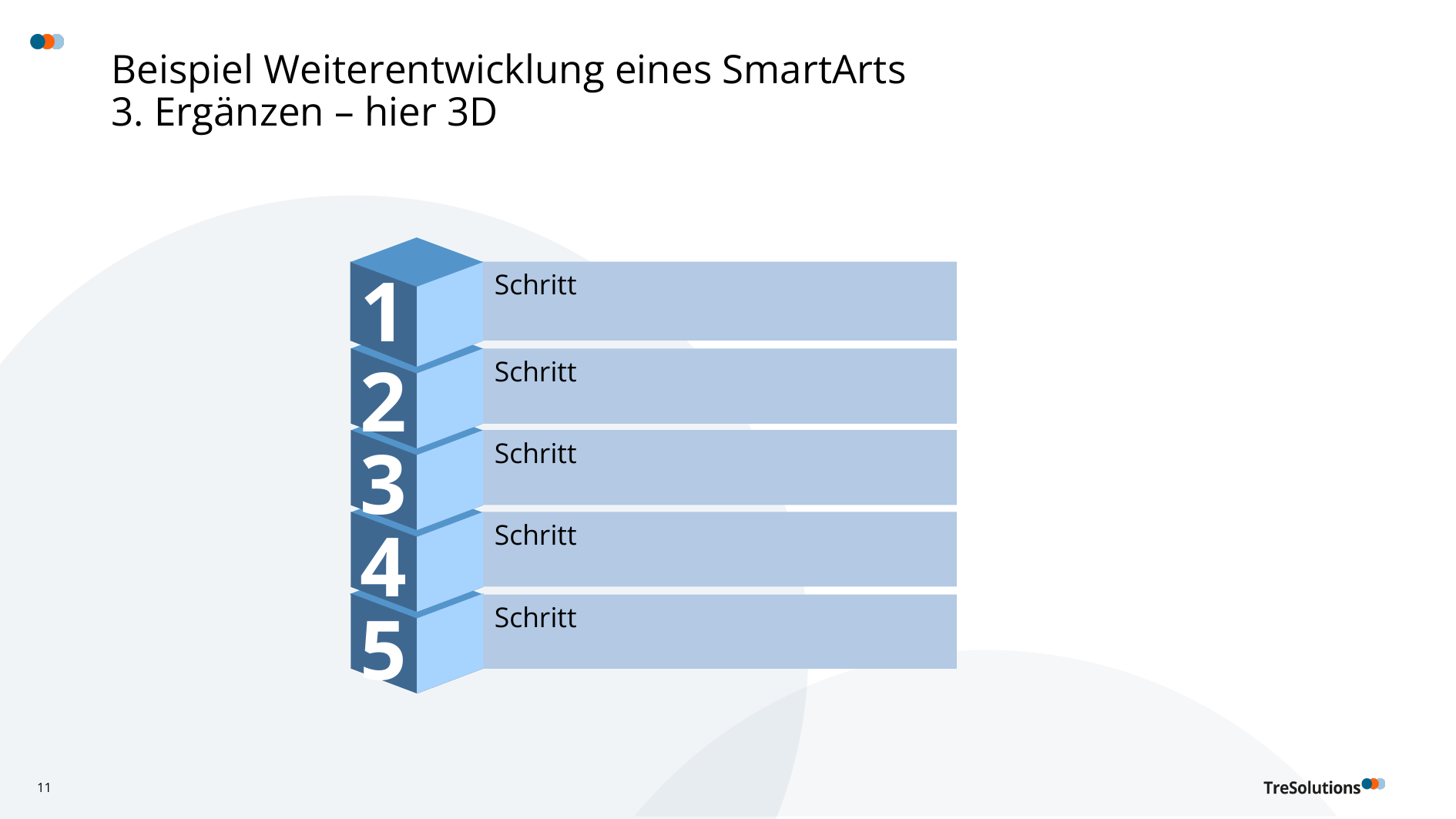

Beispiel Weiterentwicklung eines SmartArts
3. Ergänzen – hier 3D

1

Schritt

2

Schritt

3
Schritt

4
Schritt

5

Schritt
11